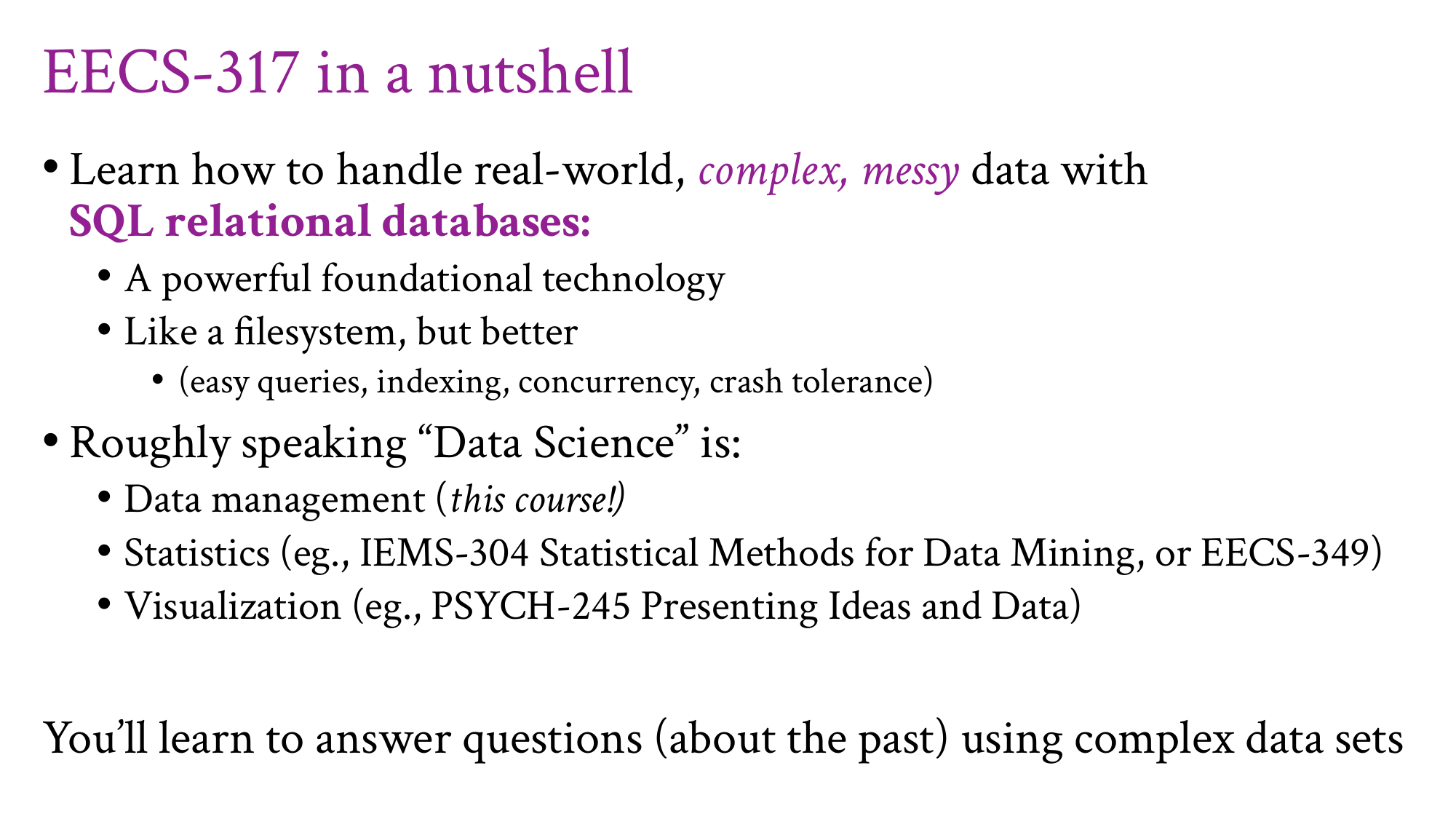

# EECS-317 in a nutshell
Learn how to handle real-world, complex, messy data with
SQL relational databases:
A powerful foundational technology
Like a filesystem, but better
(easy queries, indexing, concurrency, crash tolerance)
Roughly speaking “Data Science” is:
Data management (this course!)
Statistics (eg., IEMS-304 Statistical Methods for Data Mining, or EECS-349)
Visualization (eg., PSYCH-245 Presenting Ideas and Data)

You’ll learn to answer questions (about the past) using complex data sets